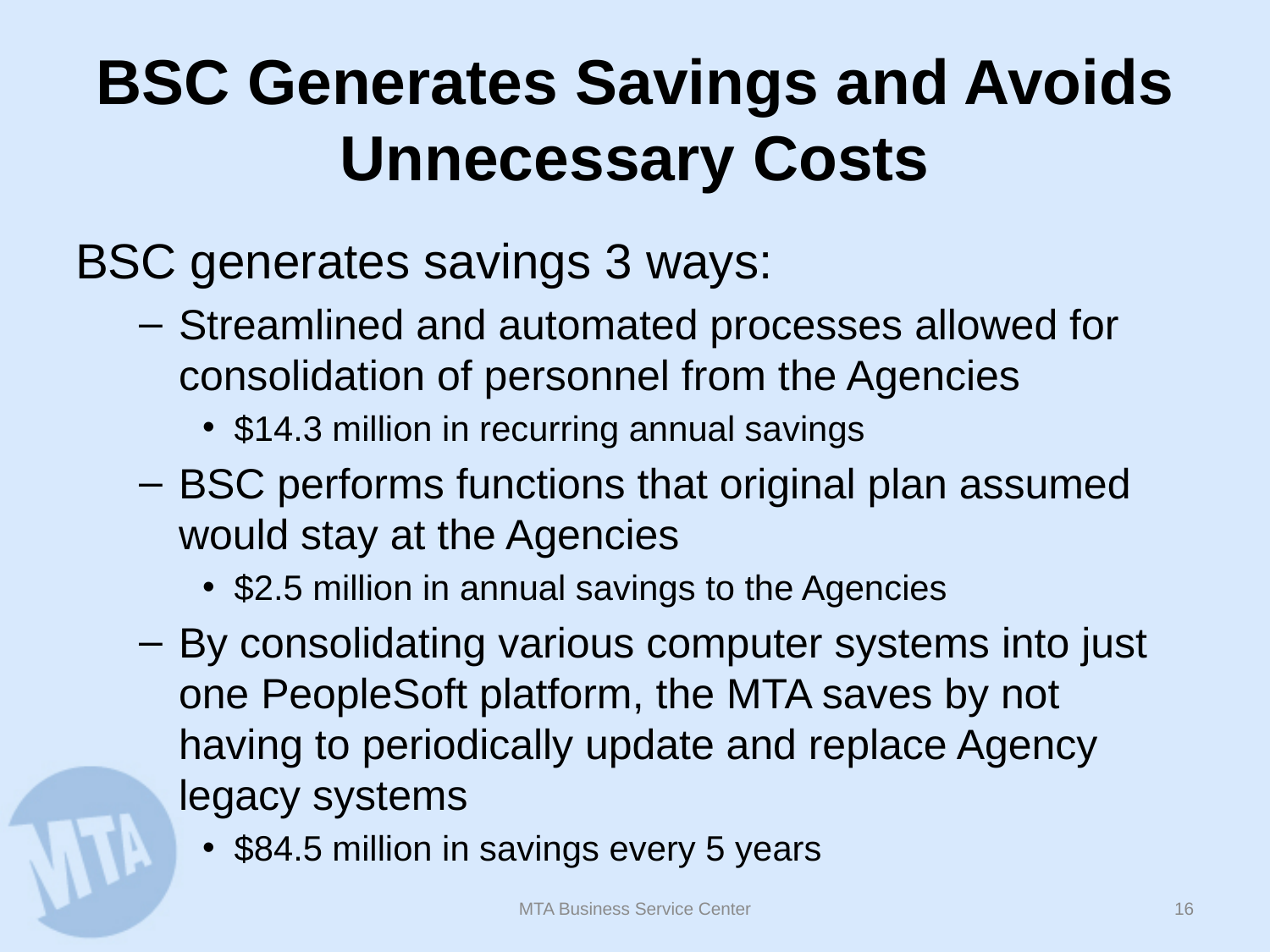

# BSC Generates Savings and Avoids Unnecessary Costs
BSC generates savings 3 ways:
Streamlined and automated processes allowed for consolidation of personnel from the Agencies
$14.3 million in recurring annual savings
BSC performs functions that original plan assumed would stay at the Agencies
$2.5 million in annual savings to the Agencies
By consolidating various computer systems into just one PeopleSoft platform, the MTA saves by not having to periodically update and replace Agency legacy systems
$84.5 million in savings every 5 years
MTA Business Service Center
16